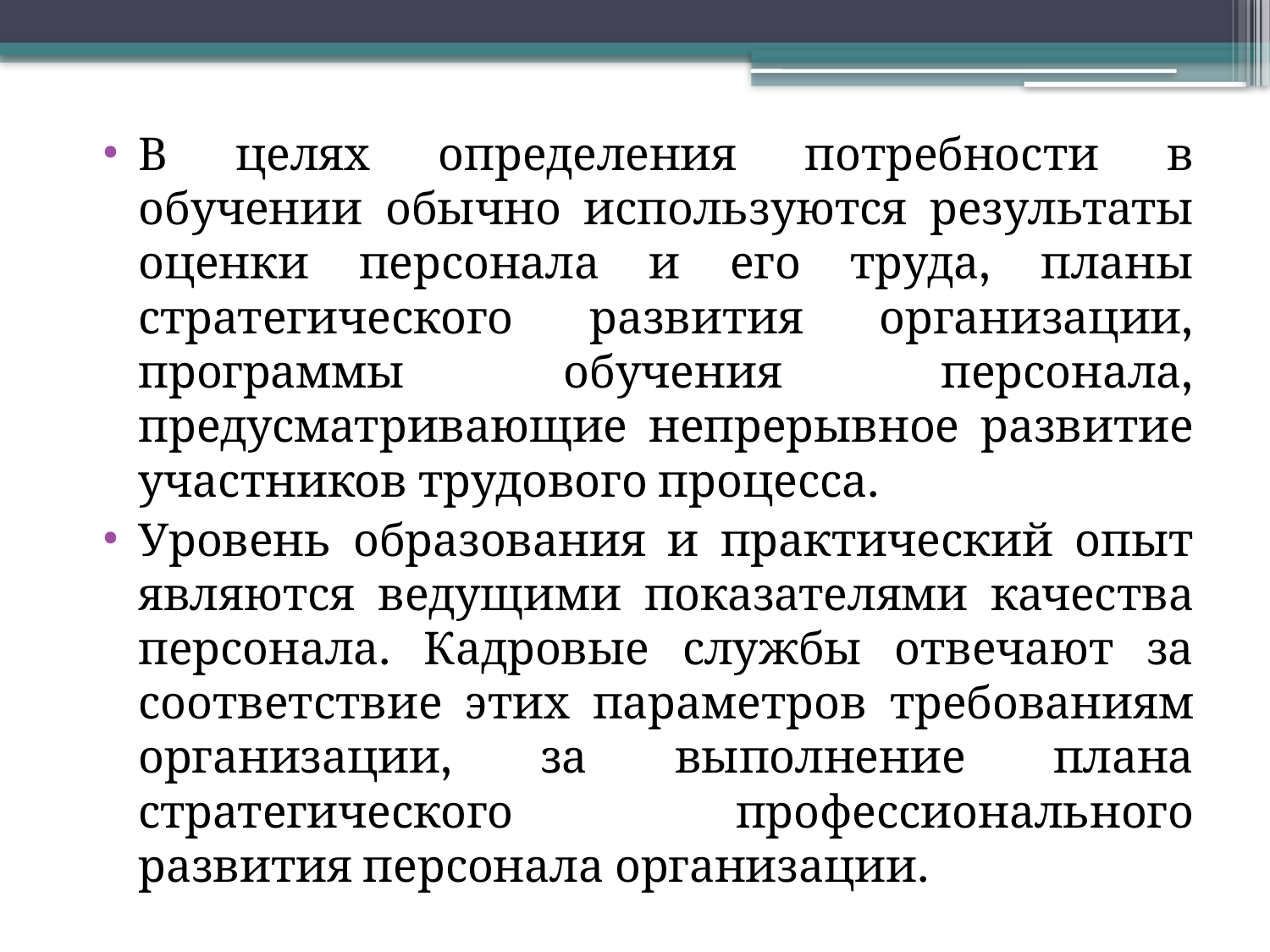

#
В целях определения потребности в обучении обычно используются результаты оценки персонала и его труда, планы стратегического развития организации, программы обучения персонала, предусматривающие непрерывное развитие участников трудового процесса.
Уровень образования и практический опыт являются ведущими показателями качества персонала. Кадровые службы отвечают за соответствие этих параметров требованиям организации, за выполнение плана стратегического профессионального развития персонала организации.